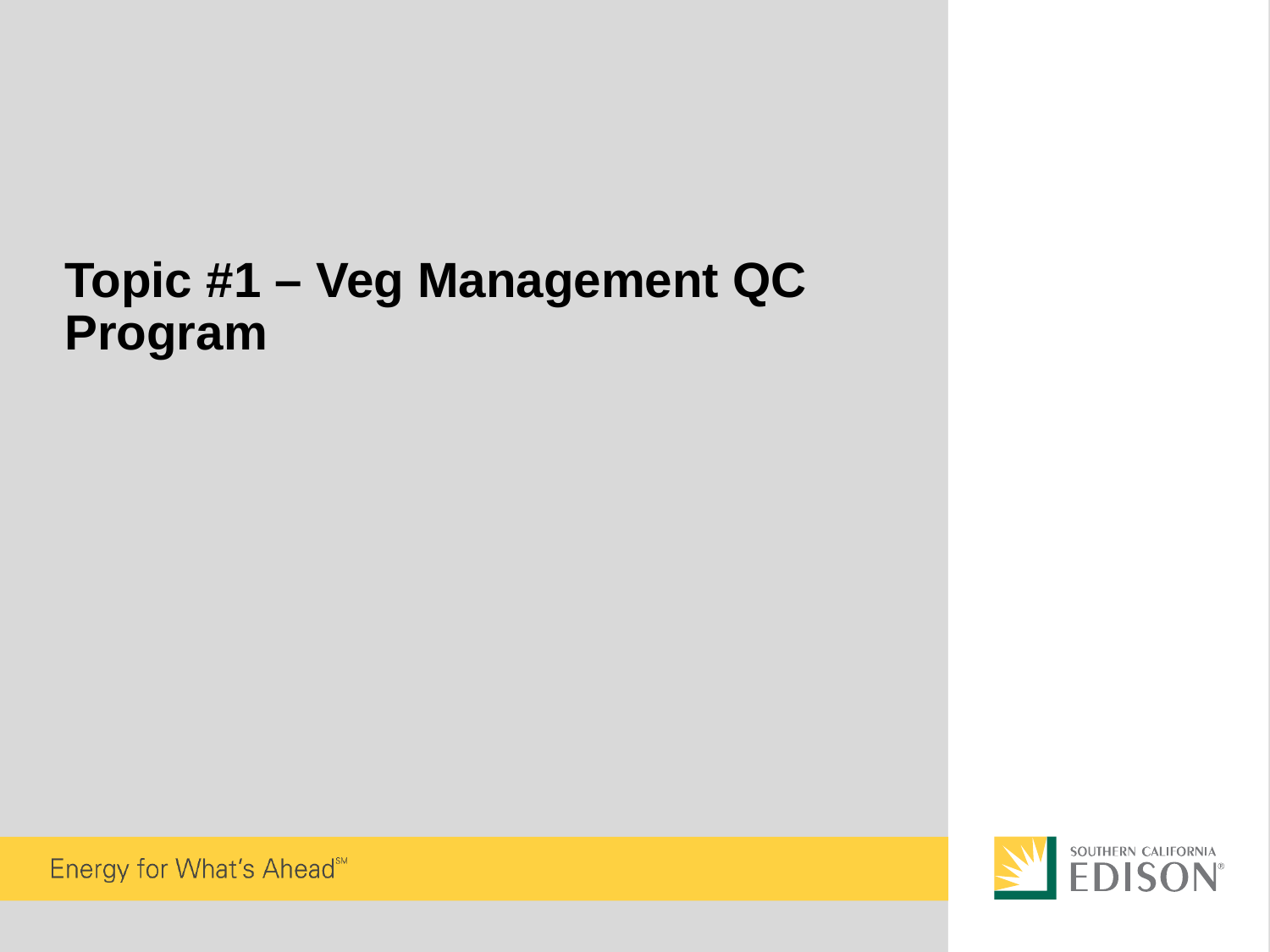

# Topic #1 – Veg Management QC Program